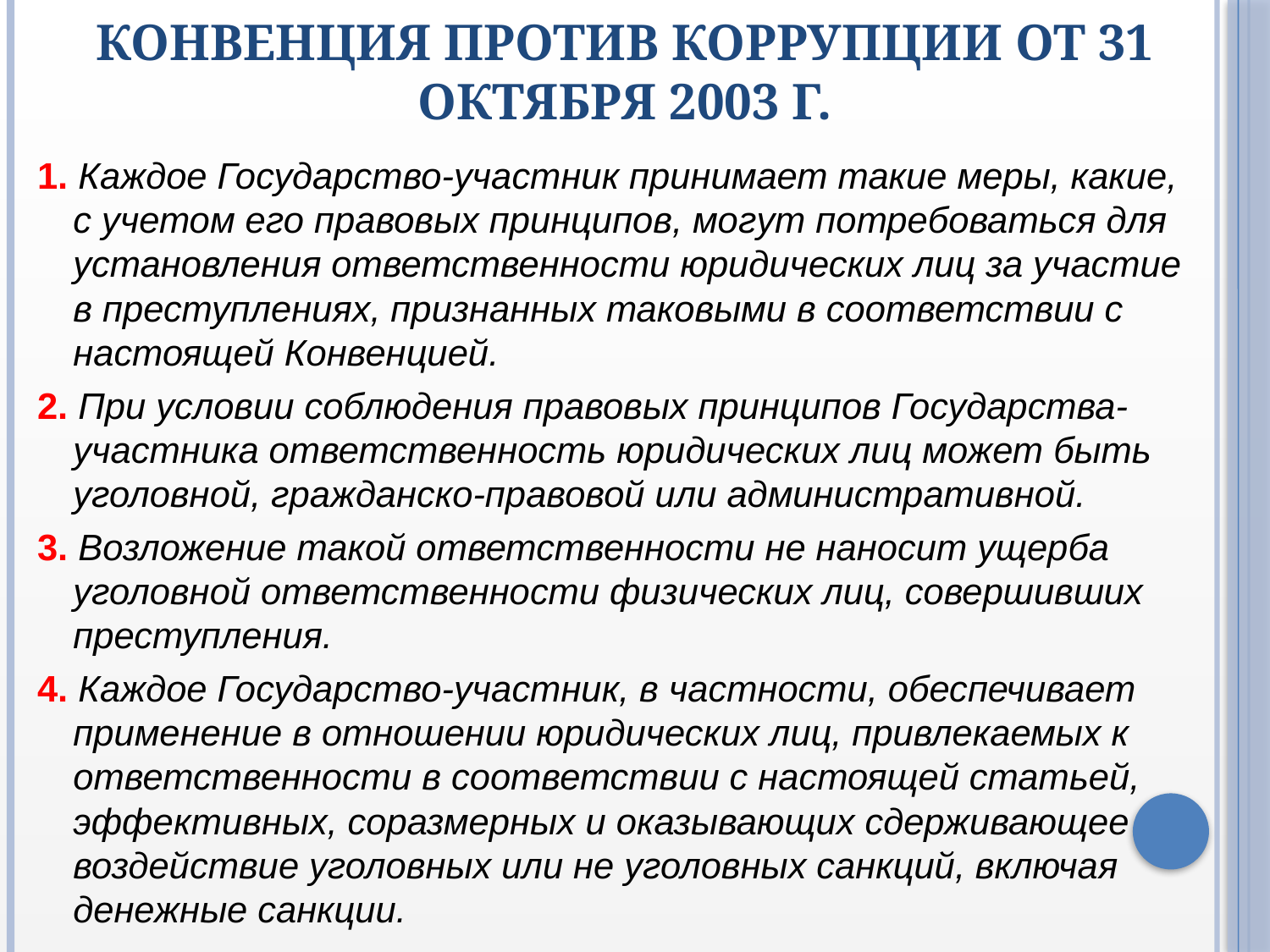

# Конвенция против коррупции от 31 октября 2003 г.
1. Каждое Государство-участник принимает такие меры, какие, с учетом его правовых принципов, могут потребоваться для установления ответственности юридических лиц за участие в преступлениях, признанных таковыми в соответствии с настоящей Конвенцией.
2. При условии соблюдения правовых принципов Государства-участника ответственность юридических лиц может быть уголовной, гражданско-правовой или административной.
3. Возложение такой ответственности не наносит ущерба уголовной ответственности физических лиц, совершивших преступления.
4. Каждое Государство-участник, в частности, обеспечивает применение в отношении юридических лиц, привлекаемых к ответственности в соответствии с настоящей статьей, эффективных, соразмерных и оказывающих сдерживающее воздействие уголовных или не уголовных санкций, включая денежные санкции.